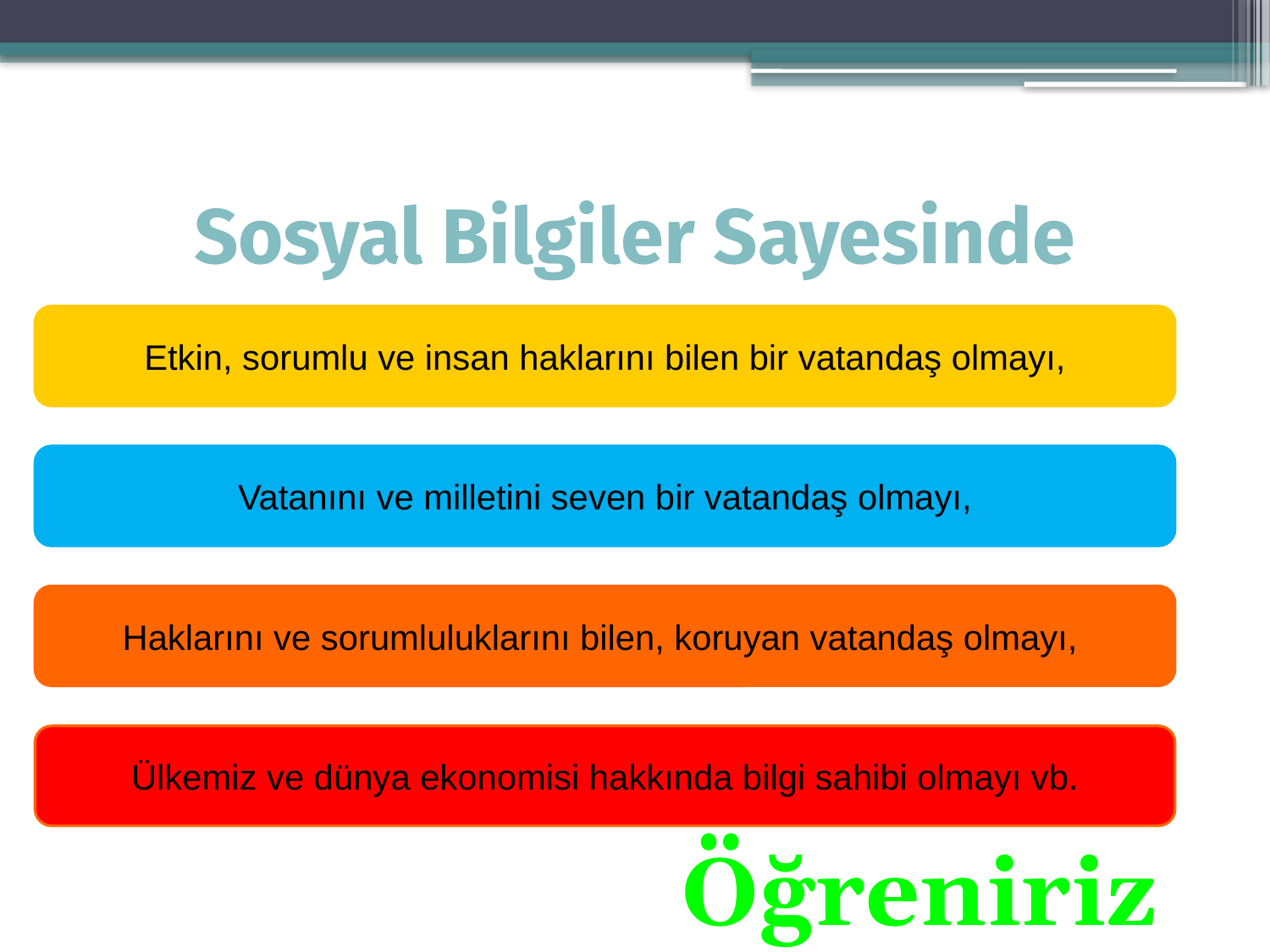

# Sosyal Bilgiler Sayesinde
Etkin, sorumlu ve insan haklarını bilen bir vatandaş olmayı,

Vatanını ve milletini seven bir vatandaş olmayı,
Haklarını ve sorumluluklarını bilen, koruyan vatandaş olmayı,
Ülkemiz ve dünya ekonomisi hakkında bilgi sahibi olmayı vb.
Öğreniriz